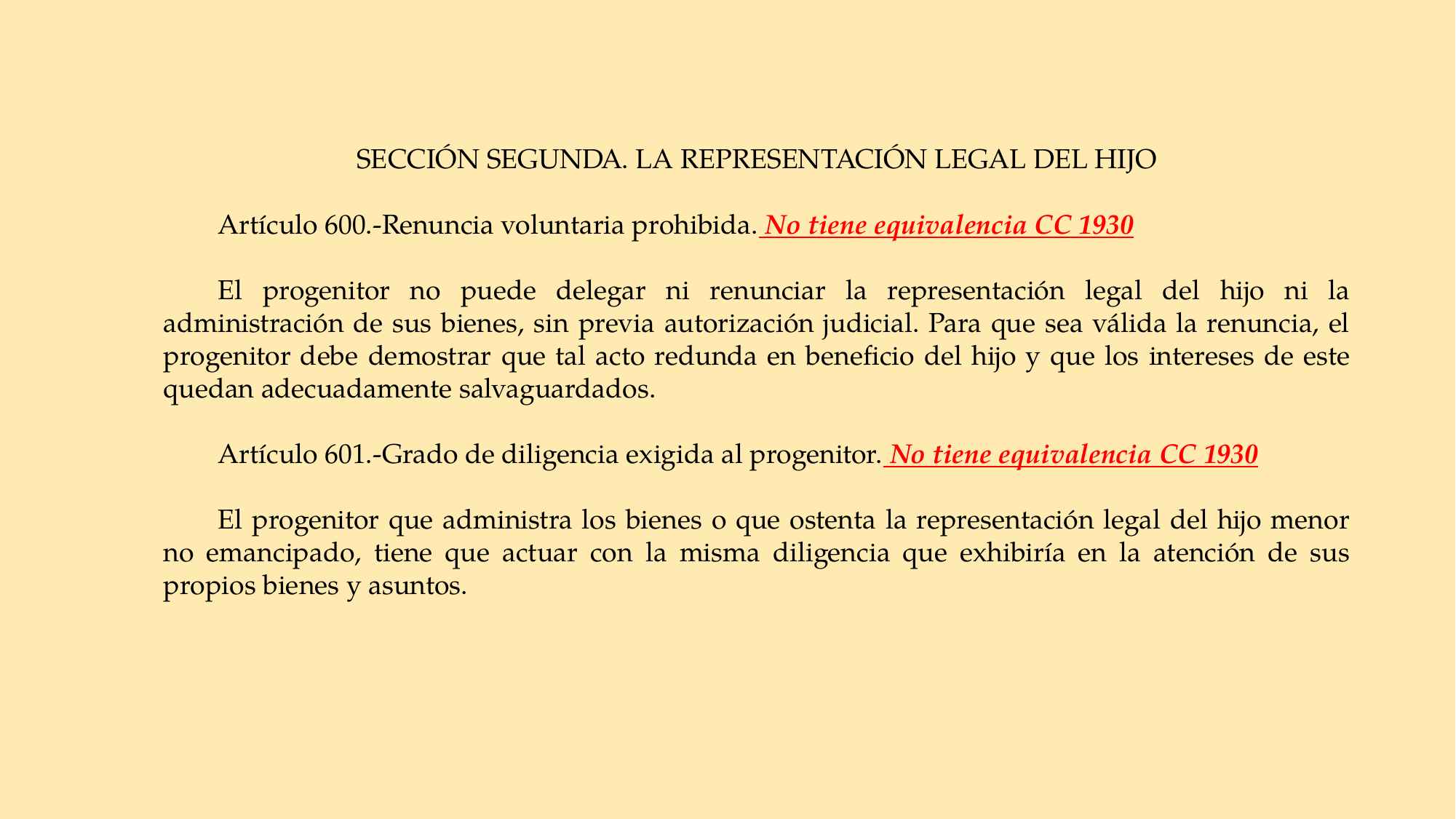

SECCIÓN SEGUNDA. LA REPRESENTACIÓN LEGAL DEL HIJO

Artículo 600.-Renuncia voluntaria prohibida. No tiene equivalencia CC 1930

El progenitor no puede delegar ni renunciar la representación legal del hijo ni la administración de sus bienes, sin previa autorización judicial. Para que sea válida la renuncia, el progenitor debe demostrar que tal acto redunda en beneficio del hijo y que los intereses de este quedan adecuadamente salvaguardados.

Artículo 601.-Grado de diligencia exigida al progenitor. No tiene equivalencia CC 1930

El progenitor que administra los bienes o que ostenta la representación legal del hijo menor no emancipado, tiene que actuar con la misma diligencia que exhibiría en la atención de sus propios bienes y asuntos.